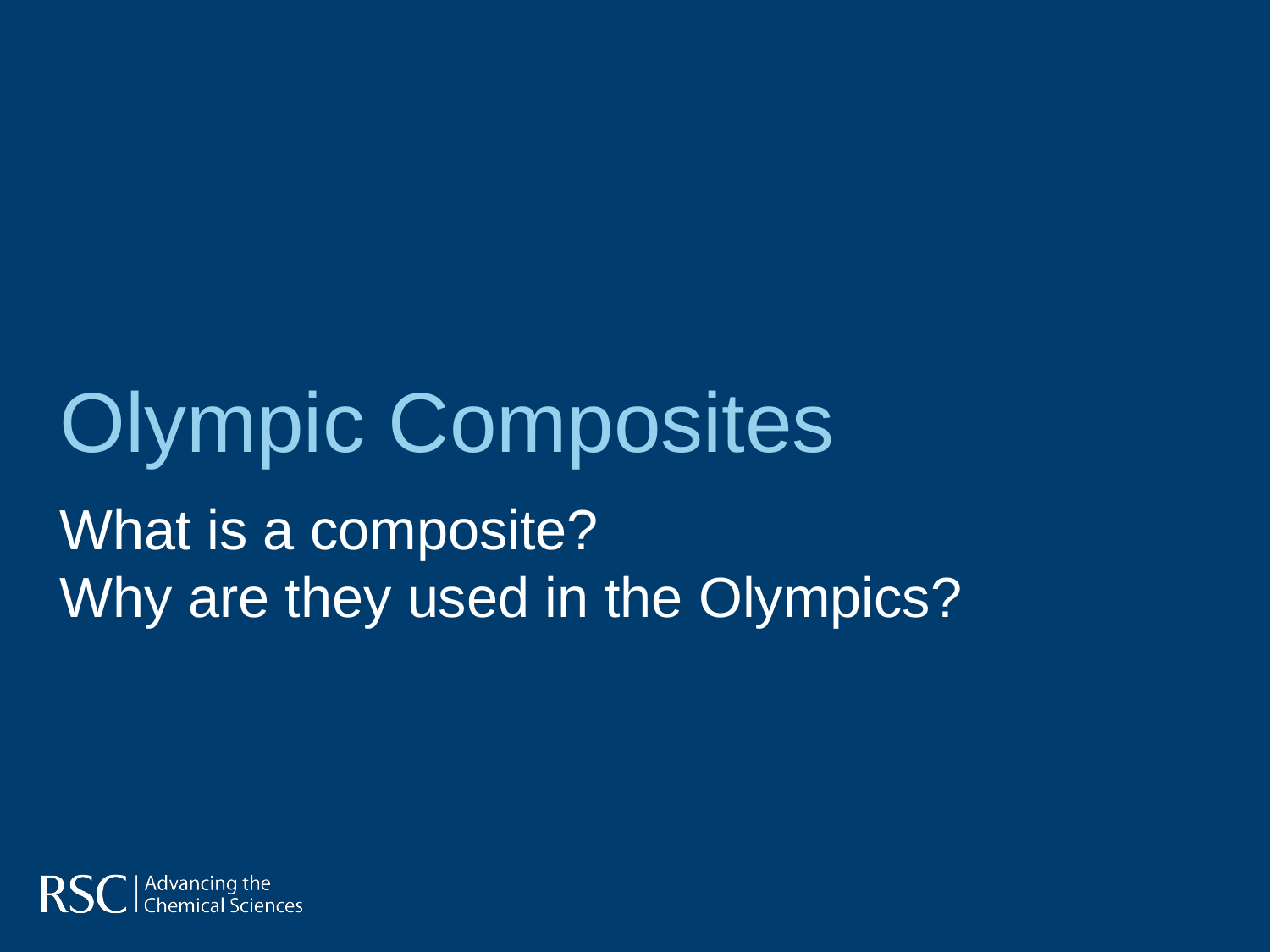

# Olympic Composites
What is a composite?
Why are they used in the Olympics?